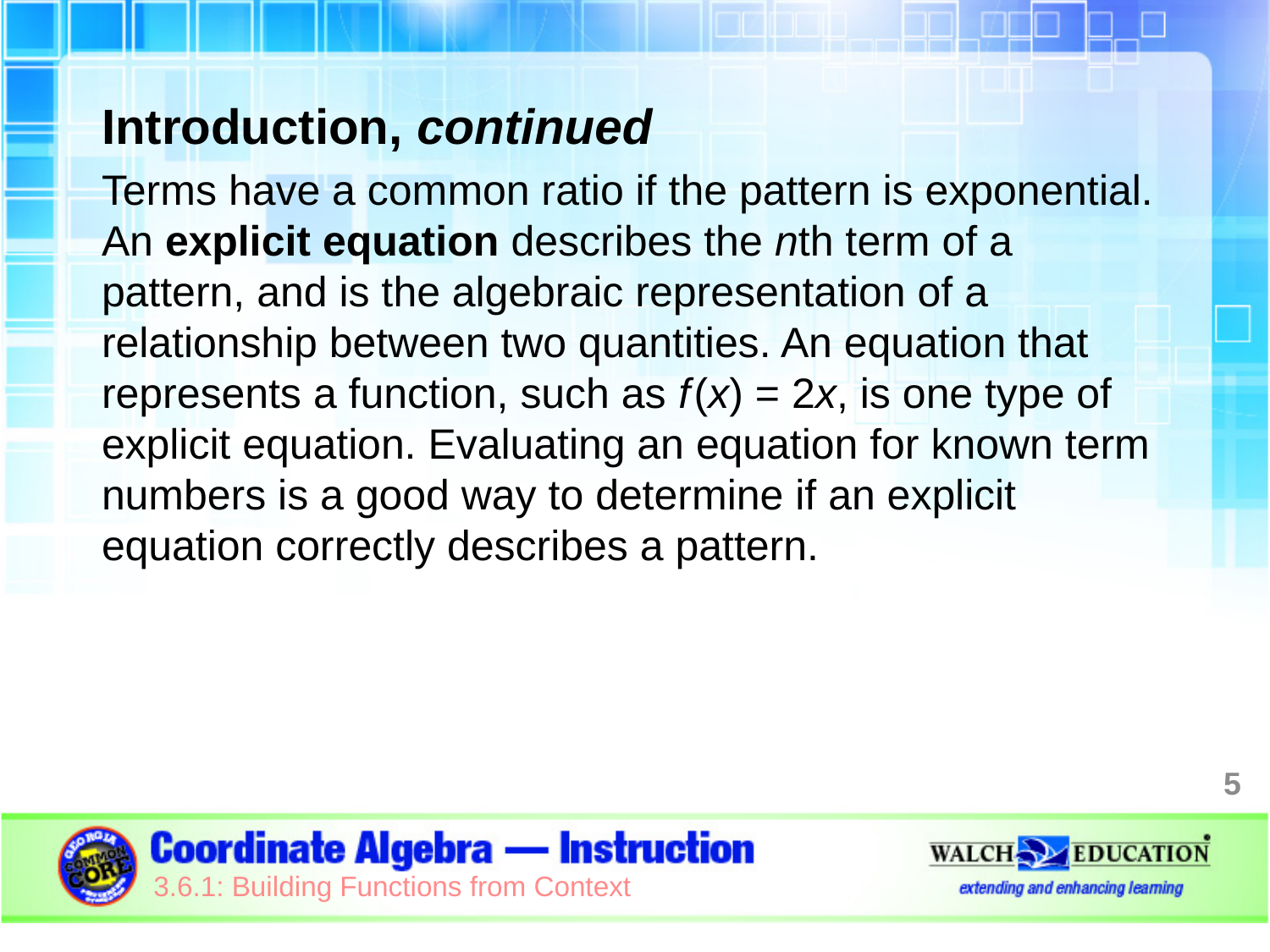

Introduction, continued
Terms have a common ratio if the pattern is exponential. An explicit equation describes the nth term of a pattern, and is the algebraic representation of a relationship between two quantities. An equation that represents a function, such as f (x) = 2x, is one type of explicit equation. Evaluating an equation for known term numbers is a good way to determine if an explicit equation correctly describes a pattern.

5
3.6.1: Building Functions from Context